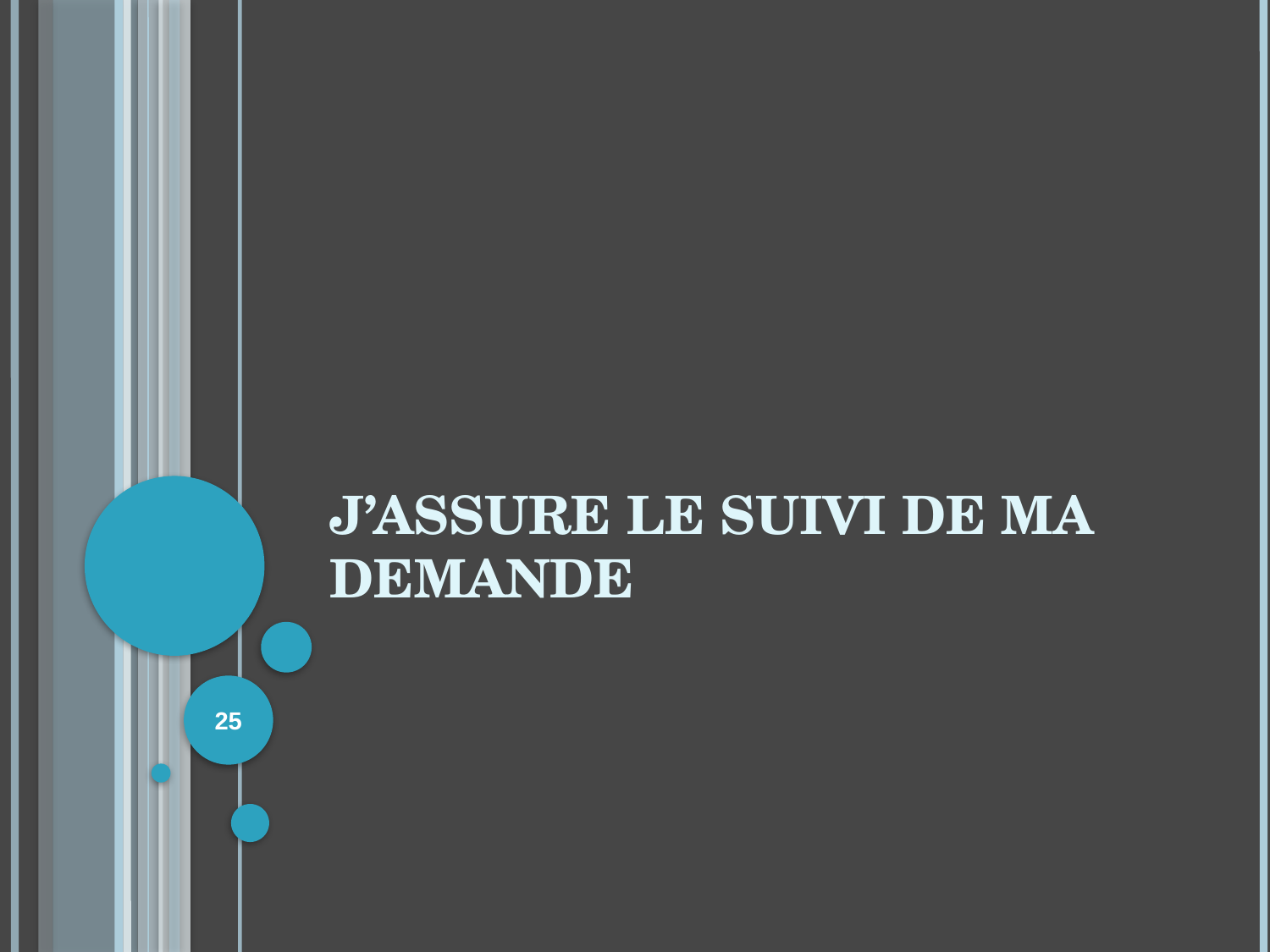

# J’assure le suivi de ma demande
25